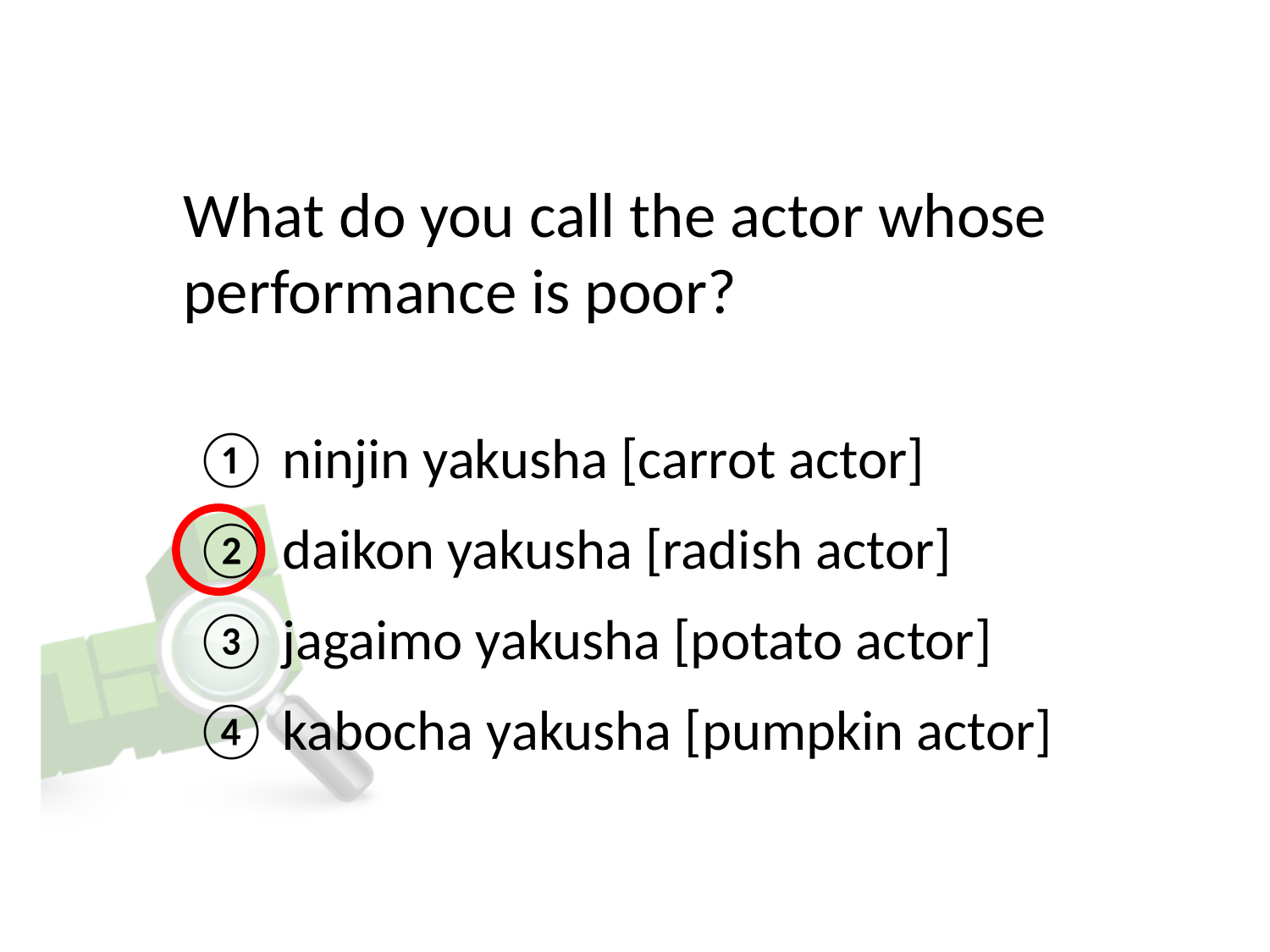

# What do you call the actor whose performance is poor?
① ninjin yakusha [carrot actor]
② daikon yakusha [radish actor]
③ jagaimo yakusha [potato actor]
④ kabocha yakusha [pumpkin actor]